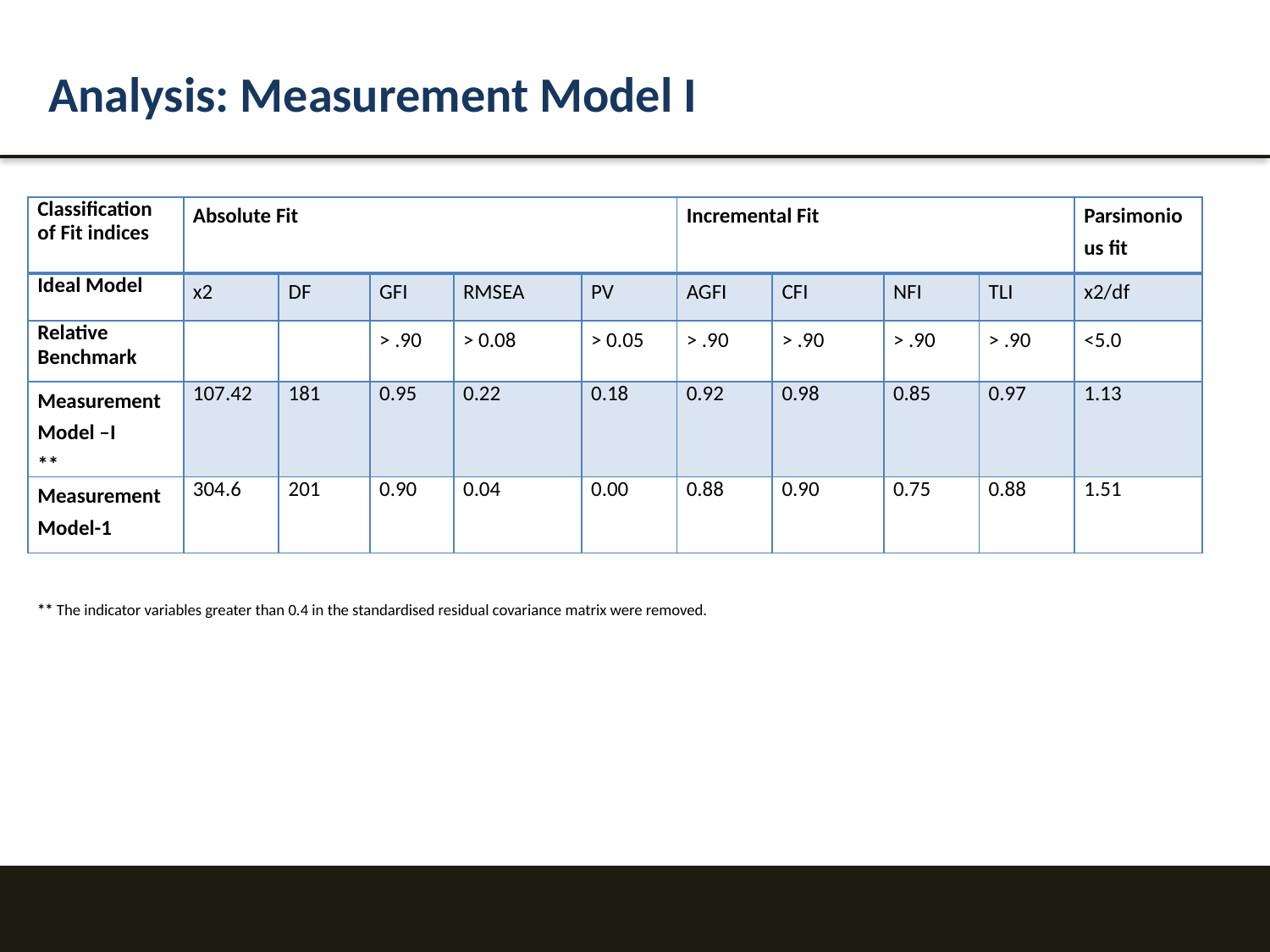

Analysis: Measurement Model I
| Classification of Fit indices | Absolute Fit |  |  |  |  | Incremental Fit |  |  |  | Parsimonious fit |
| --- | --- | --- | --- | --- | --- | --- | --- | --- | --- | --- |
| Ideal Model | x2 | DF | GFI | RMSEA | PV | AGFI | CFI | NFI | TLI | x2/df |
| Relative Benchmark |  |  | > .90 | > 0.08 | > 0.05 | > .90 | > .90 | > .90 | > .90 | <5.0 |
| Measurement Model –I \*\* | 107.42 | 181 | 0.95 | 0.22 | 0.18 | 0.92 | 0.98 | 0.85 | 0.97 | 1.13 |
| Measurement Model-1 | 304.6 | 201 | 0.90 | 0.04 | 0.00 | 0.88 | 0.90 | 0.75 | 0.88 | 1.51 |

** The indicator variables greater than 0.4 in the standardised residual covariance matrix were removed.